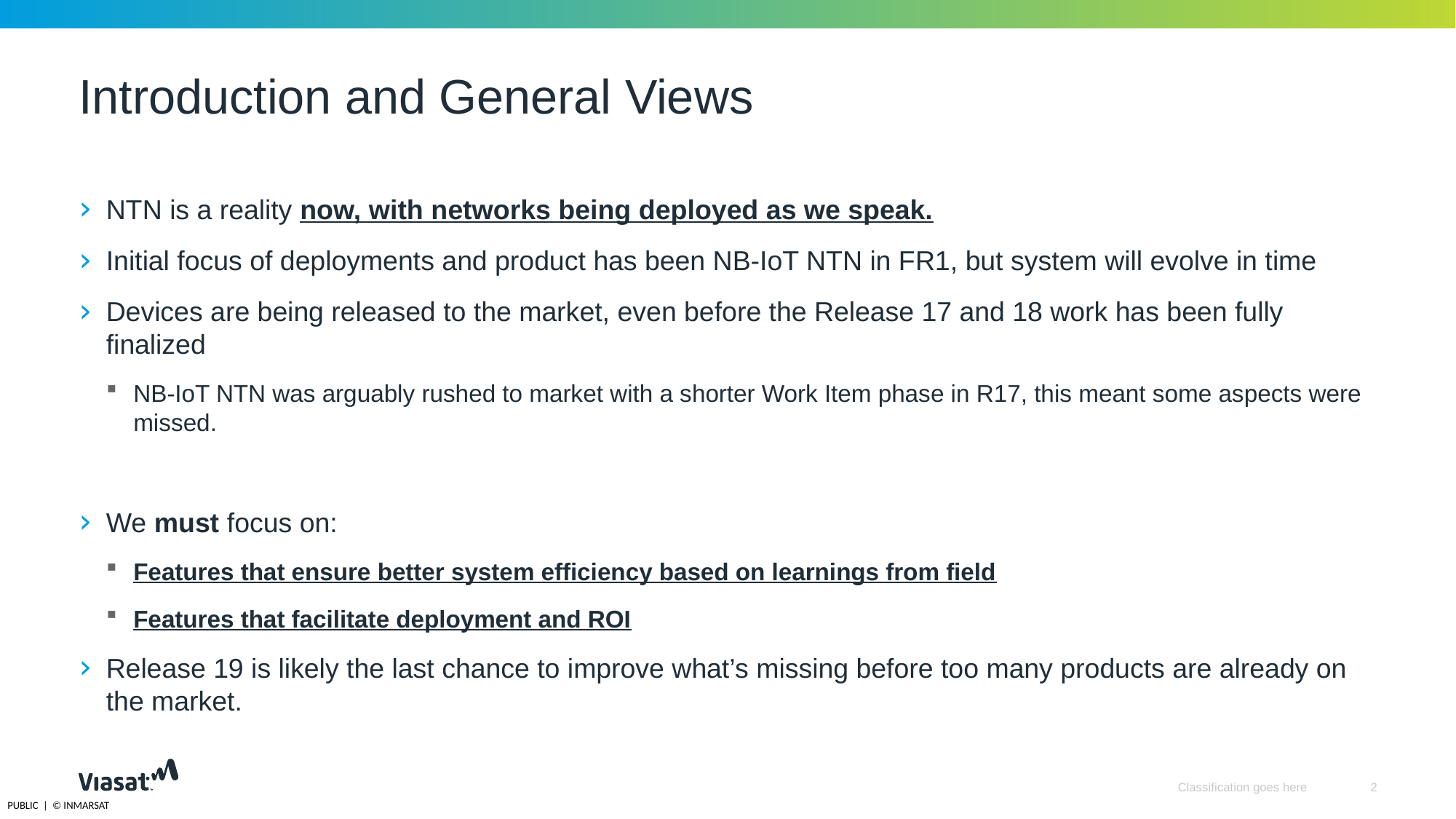

# Introduction and General Views
NTN is a reality now, with networks being deployed as we speak.
Initial focus of deployments and product has been NB-IoT NTN in FR1, but system will evolve in time
Devices are being released to the market, even before the Release 17 and 18 work has been fully finalized
NB-IoT NTN was arguably rushed to market with a shorter Work Item phase in R17, this meant some aspects were missed.

We must focus on:
Features that ensure better system efficiency based on learnings from field
Features that facilitate deployment and ROI
Release 19 is likely the last chance to improve what’s missing before too many products are already on the market.
Classification goes here
2